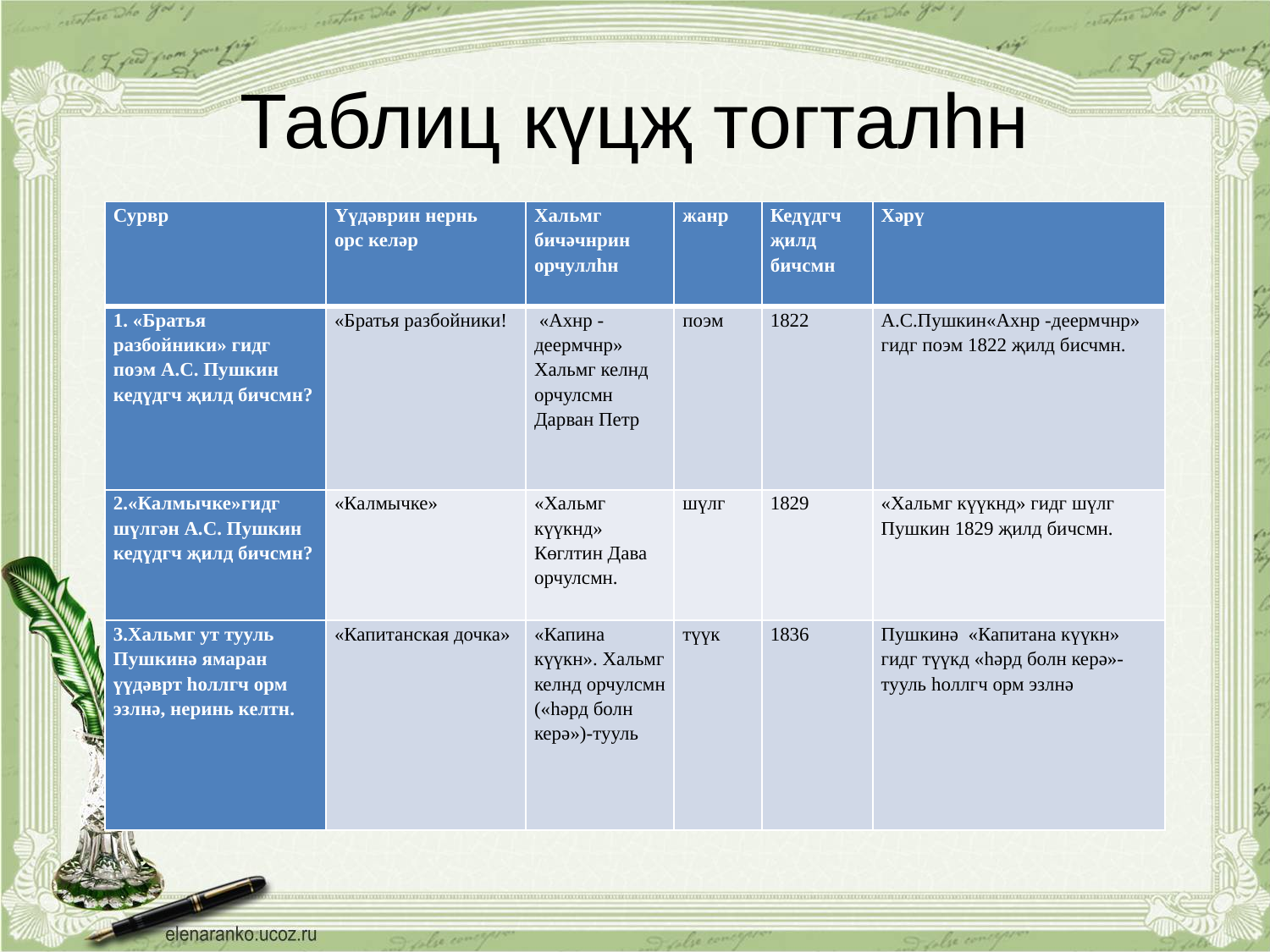

# Таблиц күцҗ тогталһн
| Сурвр | Үүдəврин нернь орс келəр | Хальмг бичəчнрин орчуллһн | жанр | Кедүдгч җилд бичсмн | Хəрү |
| --- | --- | --- | --- | --- | --- |
| 1. «Братья разбойники» гидг поэм А.С. Пушкин кедүдгч җилд бичсмн? | «Братья разбойники! | «Ахнр -деермчнр» Хальмг келнд орчулсмн Дарван Петр | поэм | 1822 | А.С.Пушкин«Ахнр -деермчнр» гидг поэм 1822 җилд бисчмн. |
| 2.«Калмычке»гидг шүлгəн А.С. Пушкин кедүдгч җилд бичсмн? | «Калмычке» | «Хальмг күүкнд» Кɵглтин Дава орчулсмн. | шүлг | 1829 | «Хальмг күүкнд» гидг шүлг Пушкин 1829 җилд бичсмн. |
| 3.Хальмг ут тууль Пушкинə ямаран үүдəврт һоллгч орм эзлнə, неринь келтн. | «Капитанская дочка» | «Капина күүкн». Хальмг келнд орчулсмн («həрд болн керə»)-тууль | түүк | 1836 | Пушкинə «Капитана күүкн» гидг түүкд «həрд болн керə»-тууль һоллгч орм эзлнə |